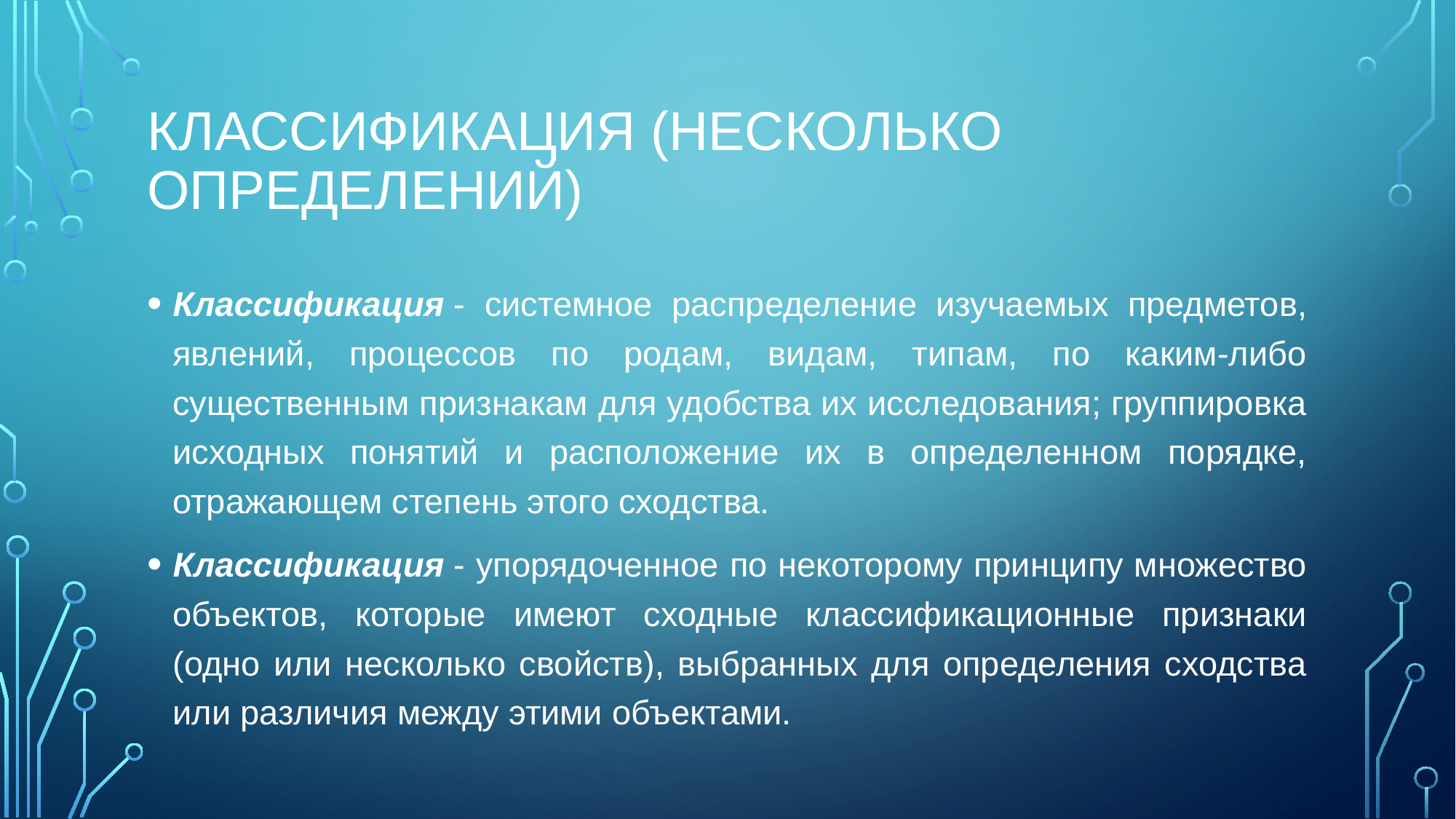

# Классификация (несколько определений)
Классификация - системное распределение изучаемых предметов, явлений, процессов по родам, видам, типам, по каким-либо существенным признакам для удобства их исследования; группировка исходных понятий и расположение их в определенном порядке, отражающем степень этого сходства.
Классификация - упорядоченное по некоторому принципу множество объектов, которые имеют сходные классификационные признаки (одно или несколько свойств), выбранных для определения сходства или различия между этими объектами.